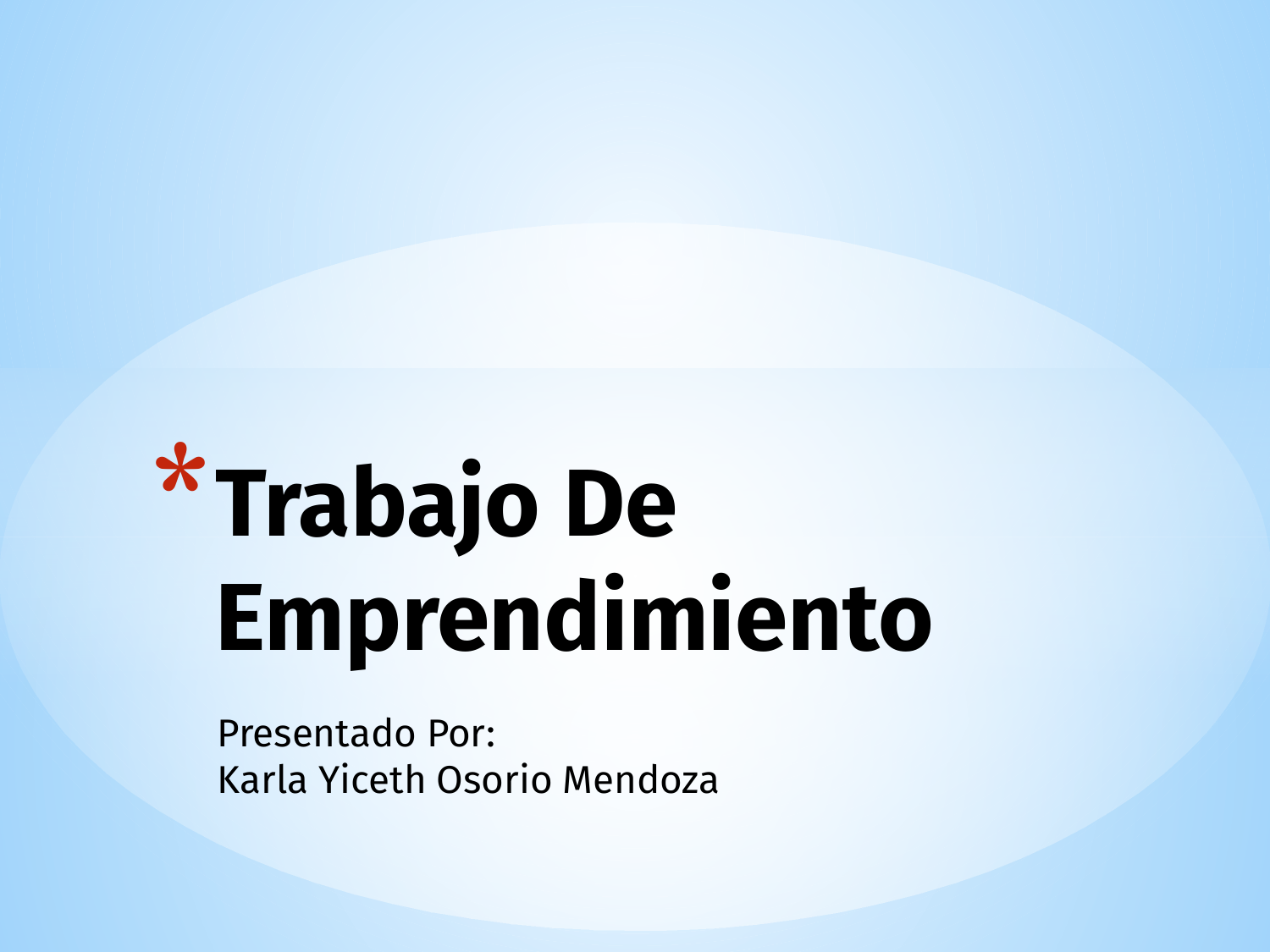

# Trabajo De Emprendimiento
Presentado Por:
Karla Yiceth Osorio Mendoza